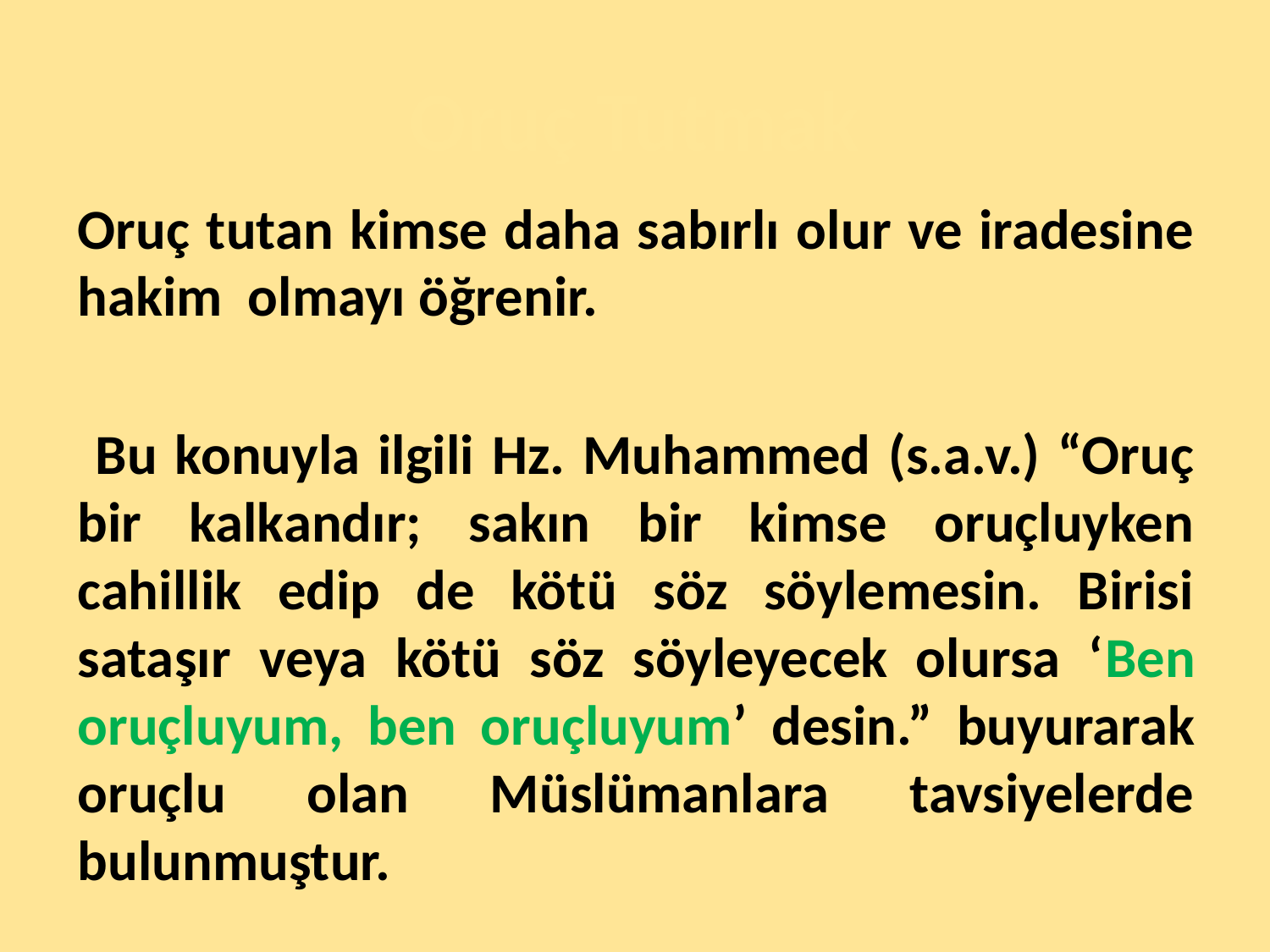

# Oruç Tutmak
Oruç tutan kimse daha sabırlı olur ve iradesine hakim  olmayı öğrenir.

 Bu konuyla ilgili Hz. Muhammed (s.a.v.) “Oruç bir kalkandır; sakın bir kimse oruçluyken cahillik edip de kötü söz söylemesin. Birisi sataşır veya kötü söz söyleyecek olursa ‘Ben oruçluyum, ben oruçluyum’ desin.” buyurarak oruçlu olan Müslümanlara tavsiyelerde bulunmuştur.